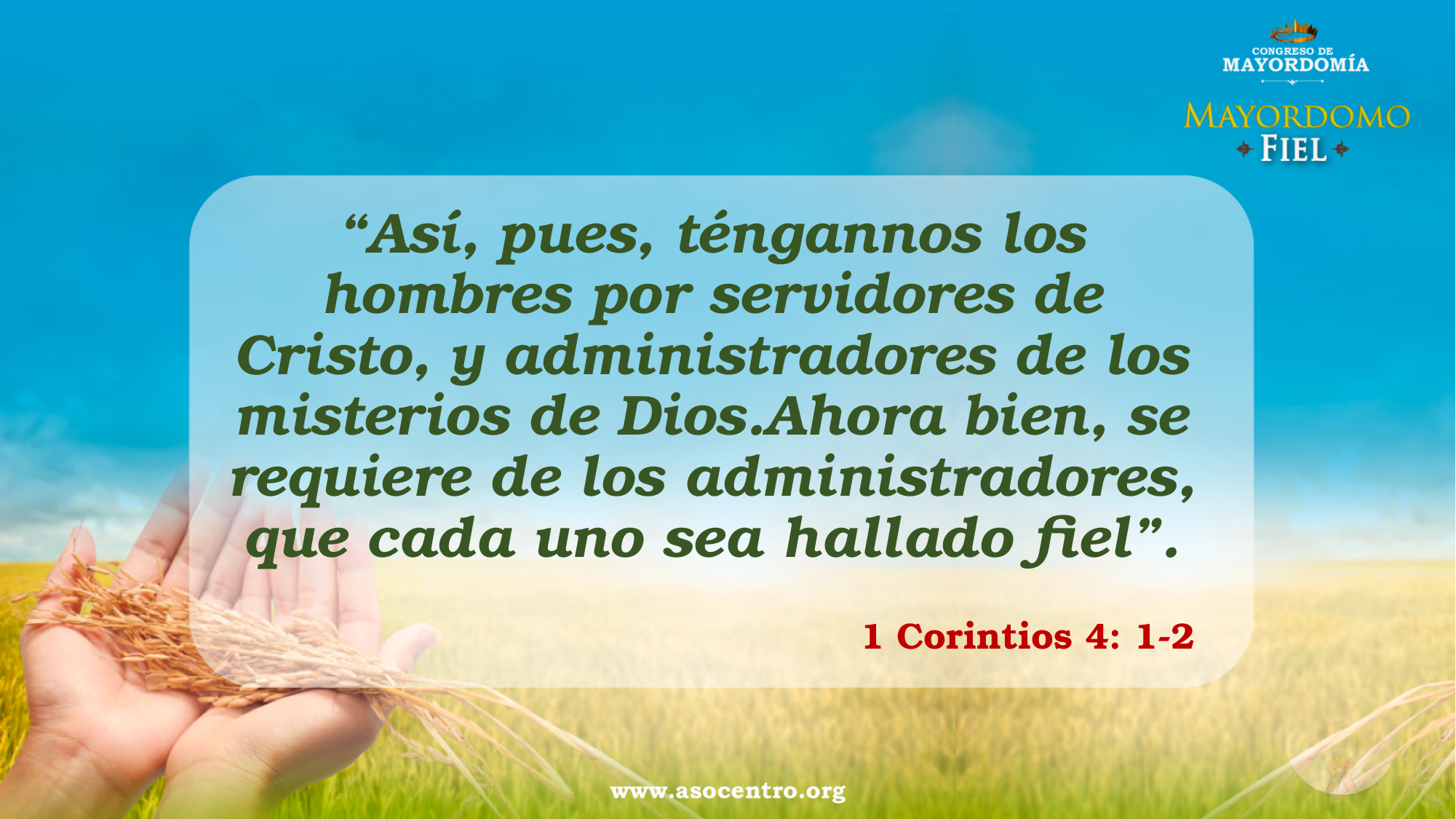

“Así, pues, téngannos los hombres por servidores de Cristo, y administradores de los misterios de Dios.Ahora bien, se requiere de los administradores, que cada uno sea hallado fiel”.

1 Corintios 4: 1-2